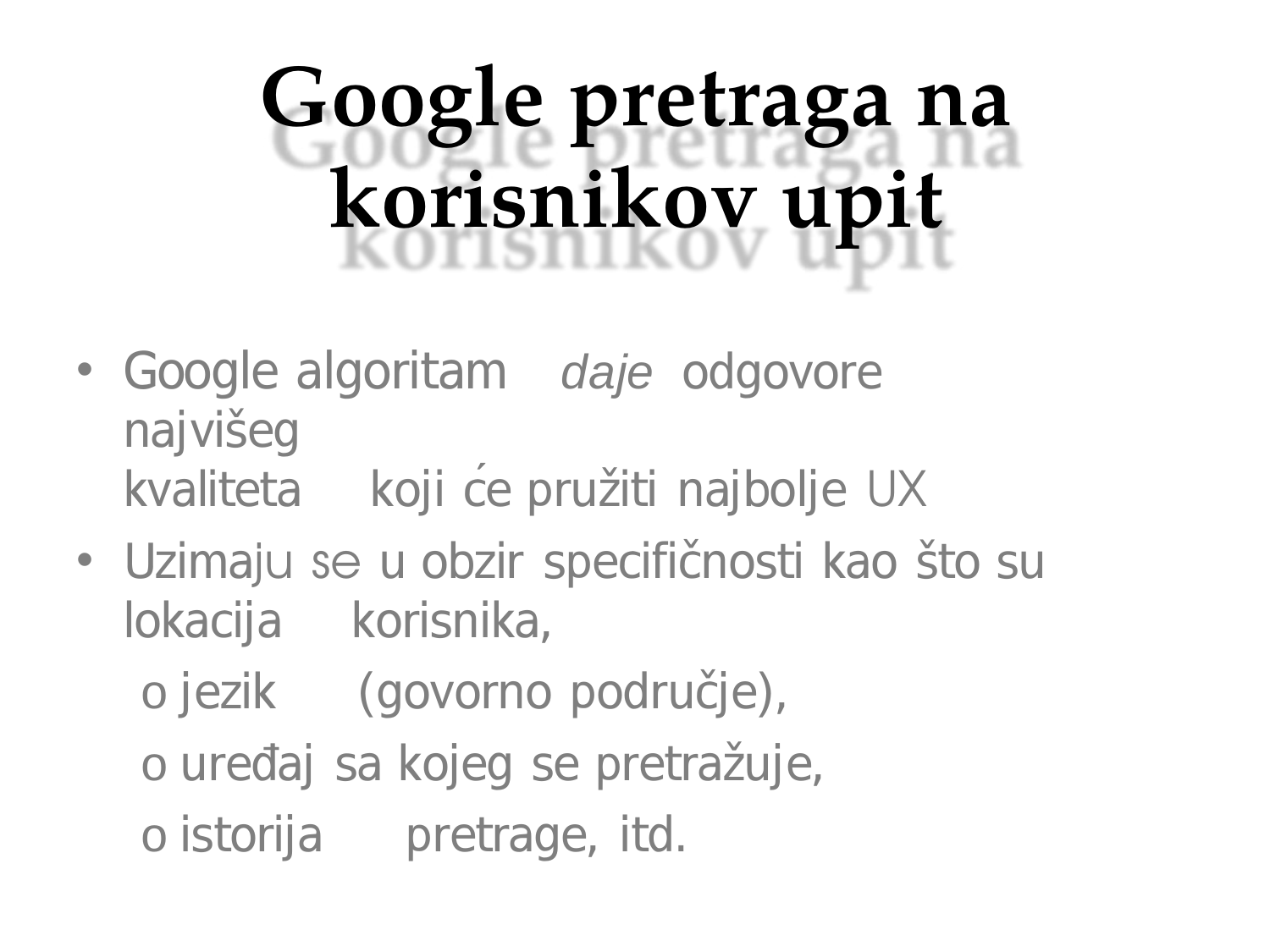

# Google pretraga na korisnikov upit

Google algoritam	daje	odgovore najvišeg
kvaliteta	koji će pružiti najbolje UX
Uzimaju se u obzir specifičnosti kao što su
lokacija	korisnika,
o jezik	(govorno područje),
o uređaj sa kojeg se pretražuje,
o istorija	pretrage,	itd.